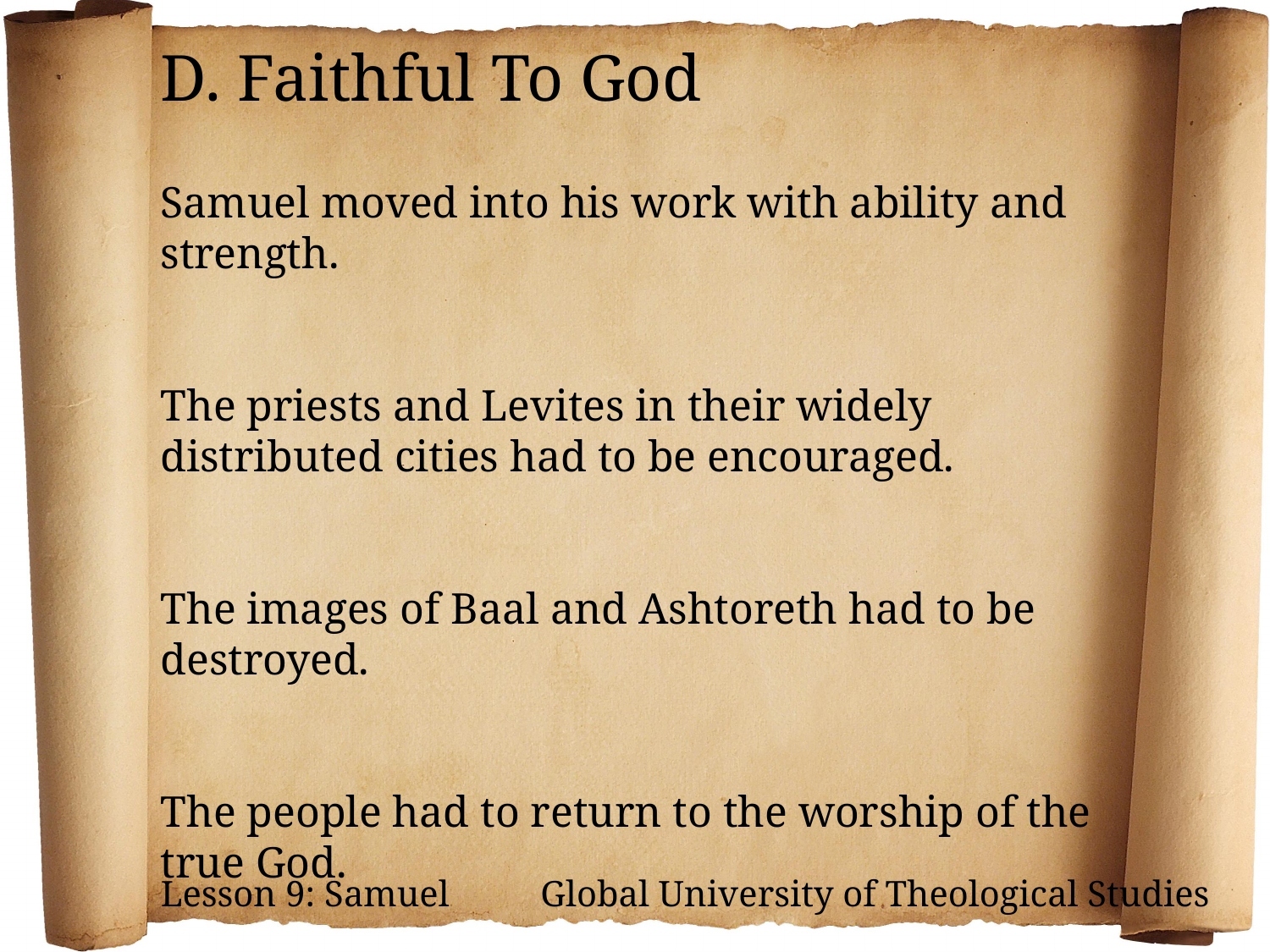

D. Faithful To God
Samuel moved into his work with ability and strength.

The priests and Levites in their widely distributed cities had to be encouraged.

The images of Baal and Ashtoreth had to be destroyed.

The people had to return to the worship of the true God.
Lesson 9: Samuel          Global University of Theological Studies